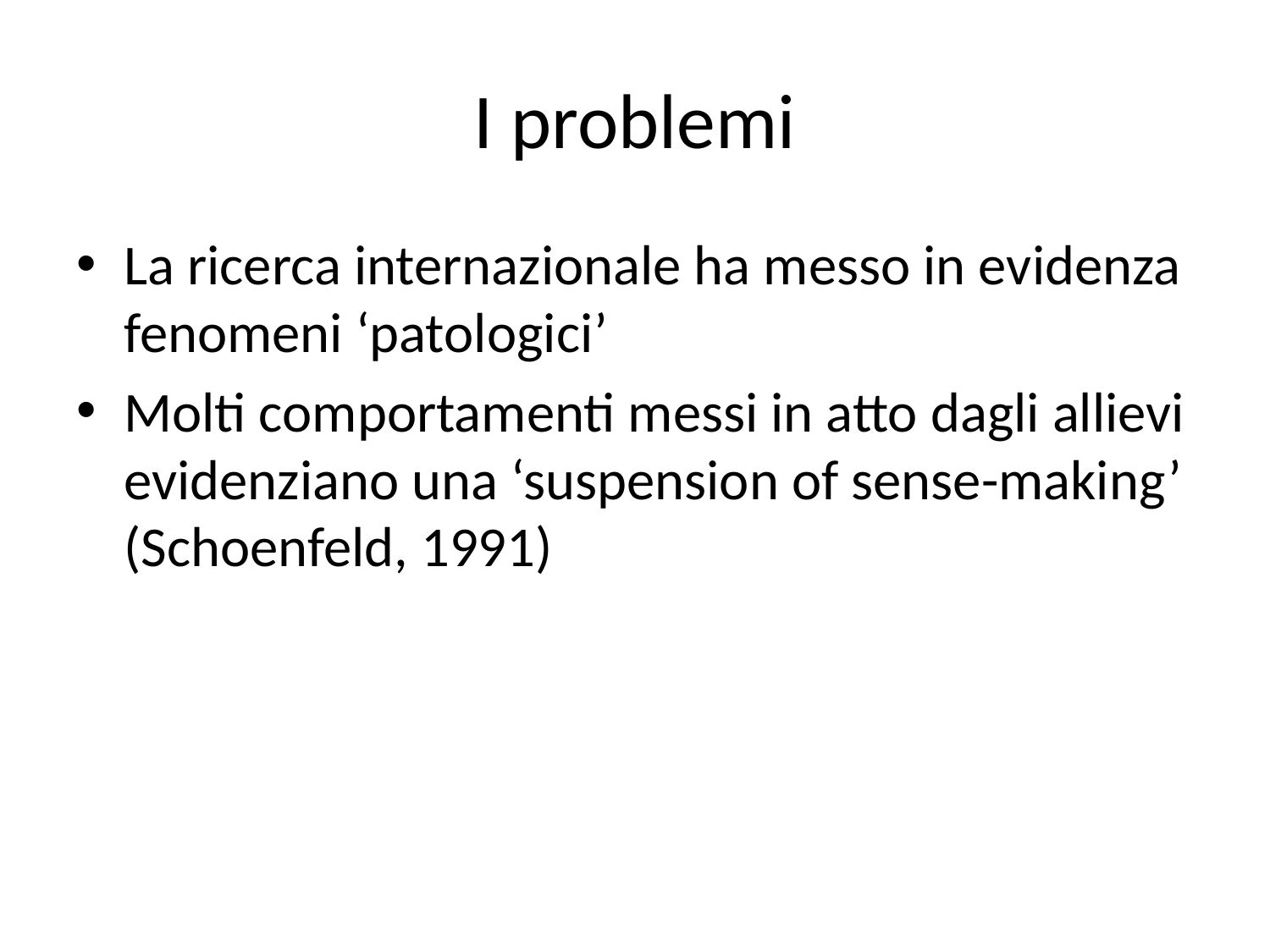

# I problemi
La ricerca internazionale ha messo in evidenza fenomeni ‘patologici’
Molti comportamenti messi in atto dagli allievi evidenziano una ‘suspension of sense-making’ (Schoenfeld, 1991)